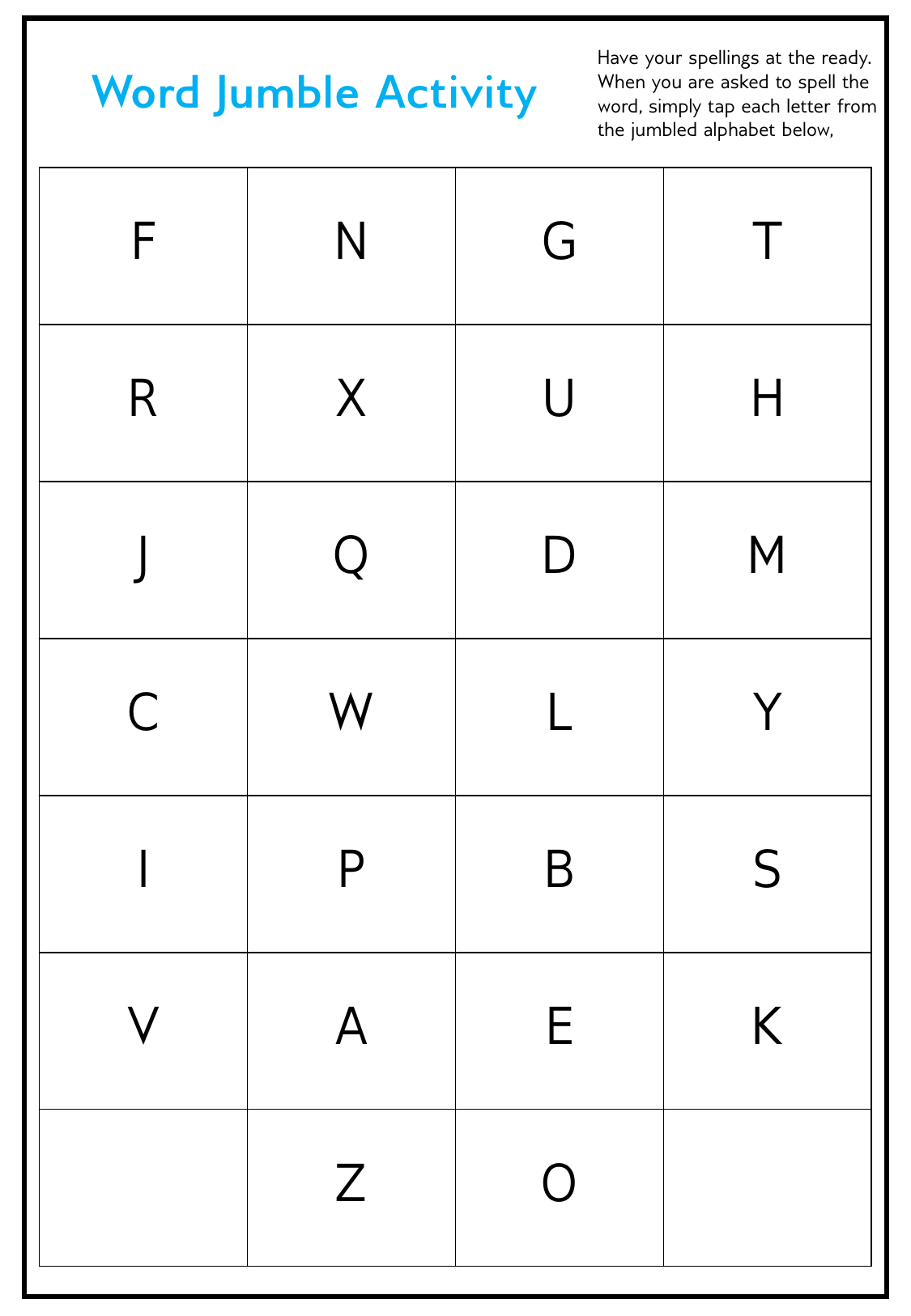

Have your spellings at the ready. When you are asked to spell the word, simply tap each letter from the jumbled alphabet below,
Word Jumble Activity
| F | N | G | T |
| --- | --- | --- | --- |
| R | X | U | H |
| J | Q | D | M |
| C | W | L | Y |
| I | P | B | S |
| V | A | E | K |
|  | Z | O |  |